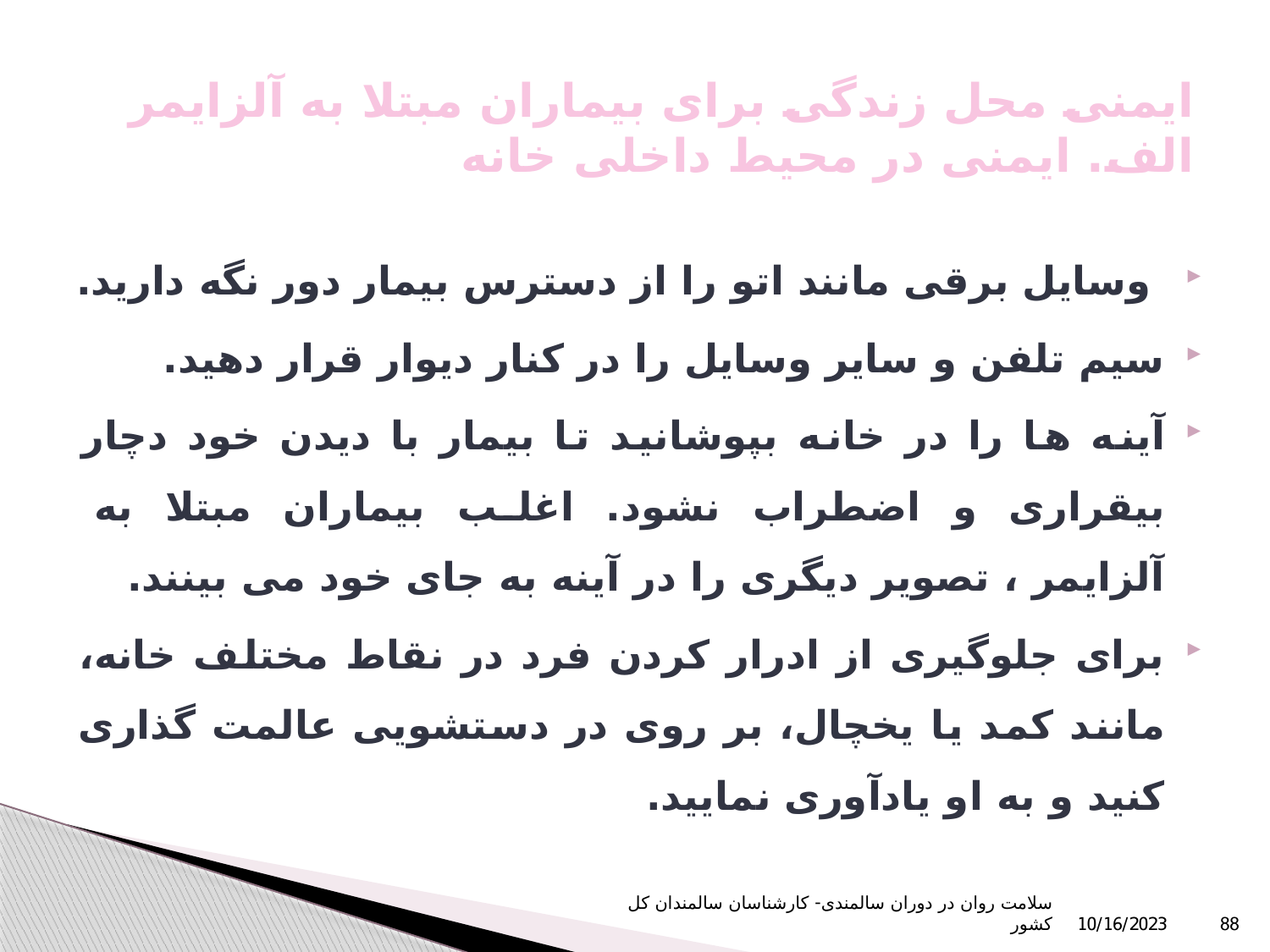

# ایمنی محل زندگی برای بیماران مبتلا به آلزایمر الف. ایمنی در محیط داخلی خانه
 وسایل برقی مانند اتو را از دسترس بیمار دور نگه دارید.
سیم تلفن و سایر وسایل را در کنار دیوار قرار دهید.
آینه ها را در خانه بپوشانید تا بیمار با دیدن خود دچار بیقراری و اضطراب نشود. اغلب بیماران مبتلا به آلزایمر ، تصویر دیگری را در آینه به جای خود می بینند.
برای جلوگیری از ادرار کردن فرد در نقاط مختلف خانه، مانند کمد یا یخچال، بر روی در دستشویی عالمت گذاری کنید و به او یادآوری نمایید.

سلامت روان در دوران سالمندی- کارشناسان سالمندان کل کشور
10/16/2023
88